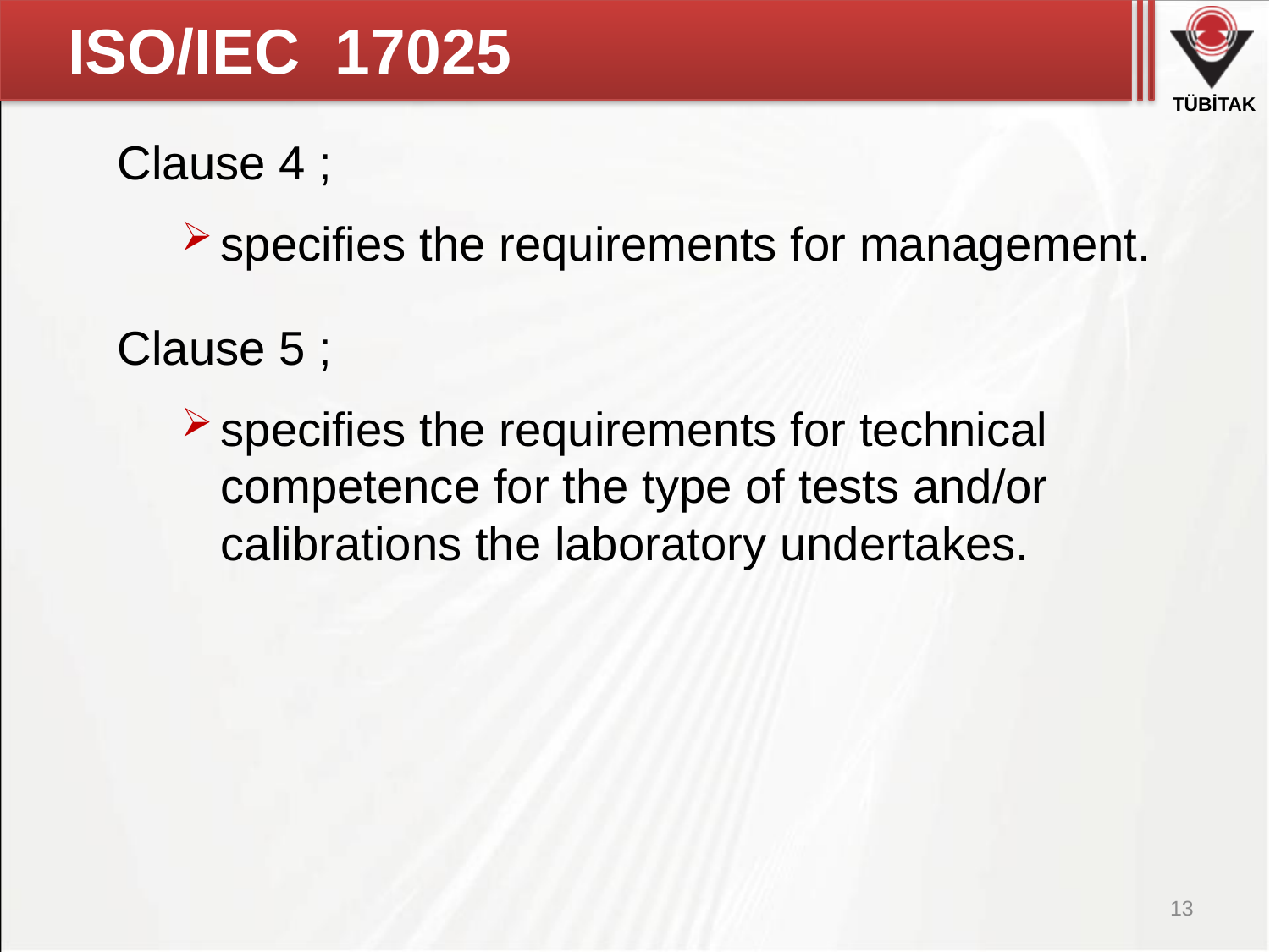

# ISO/IEC  17025
Clause 4 ;
specifies the requirements for management.
Clause 5 ;
specifies the requirements for technical competence for the type of tests and/or calibrations the laboratory undertakes.
13